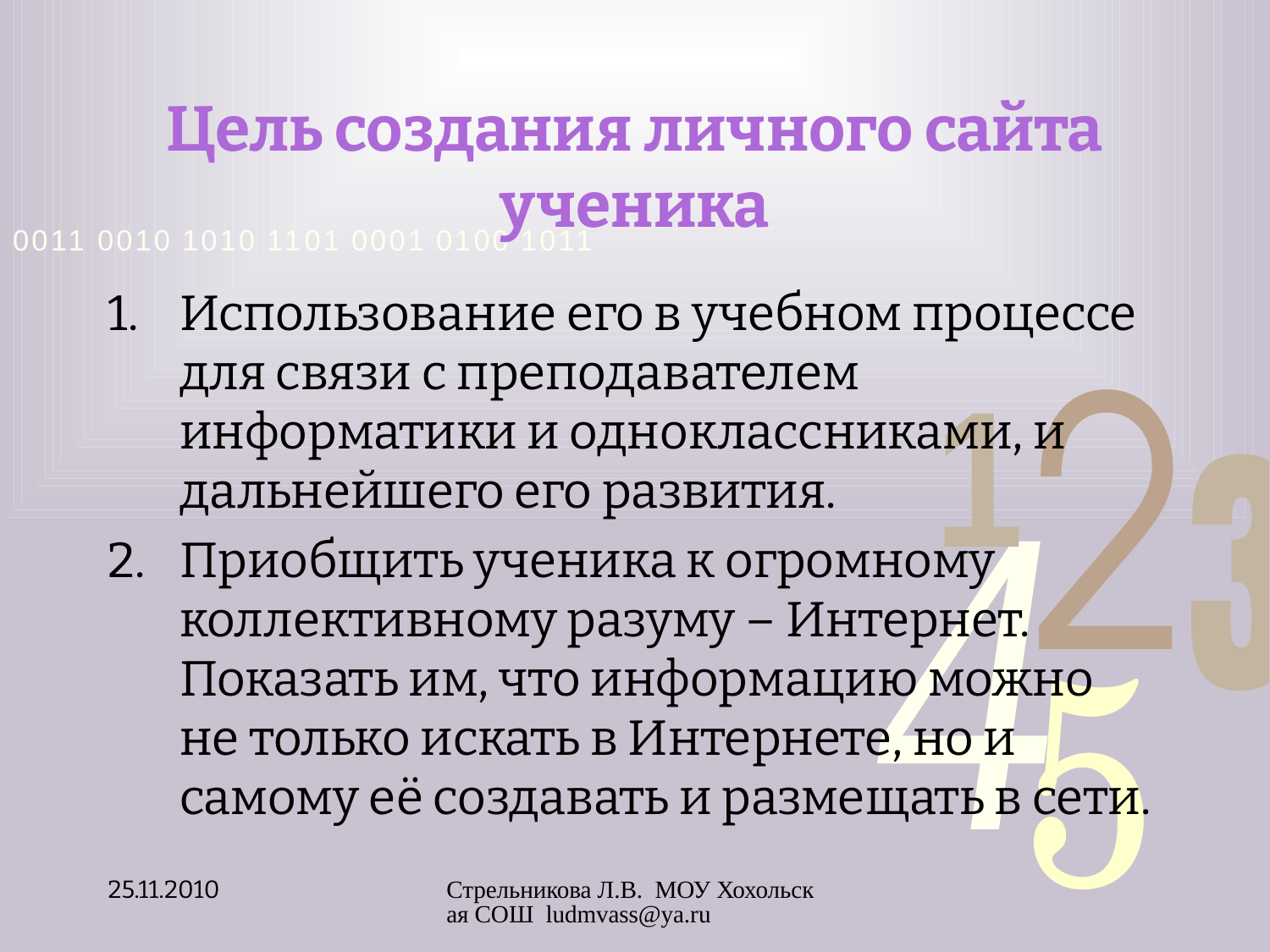

# Цель создания личного сайта ученика
Использование его в учебном процессе для связи с преподавателем информатики и одноклассниками, и дальнейшего его развития.
Приобщить ученика к огромному коллективному разуму – Интернет. Показать им, что информацию можно не только искать в Интернете, но и самому её создавать и размещать в сети.
25.11.2010
Стрельникова Л.В.  МОУ Хохольская СОШ  ludmvass@ya.ru